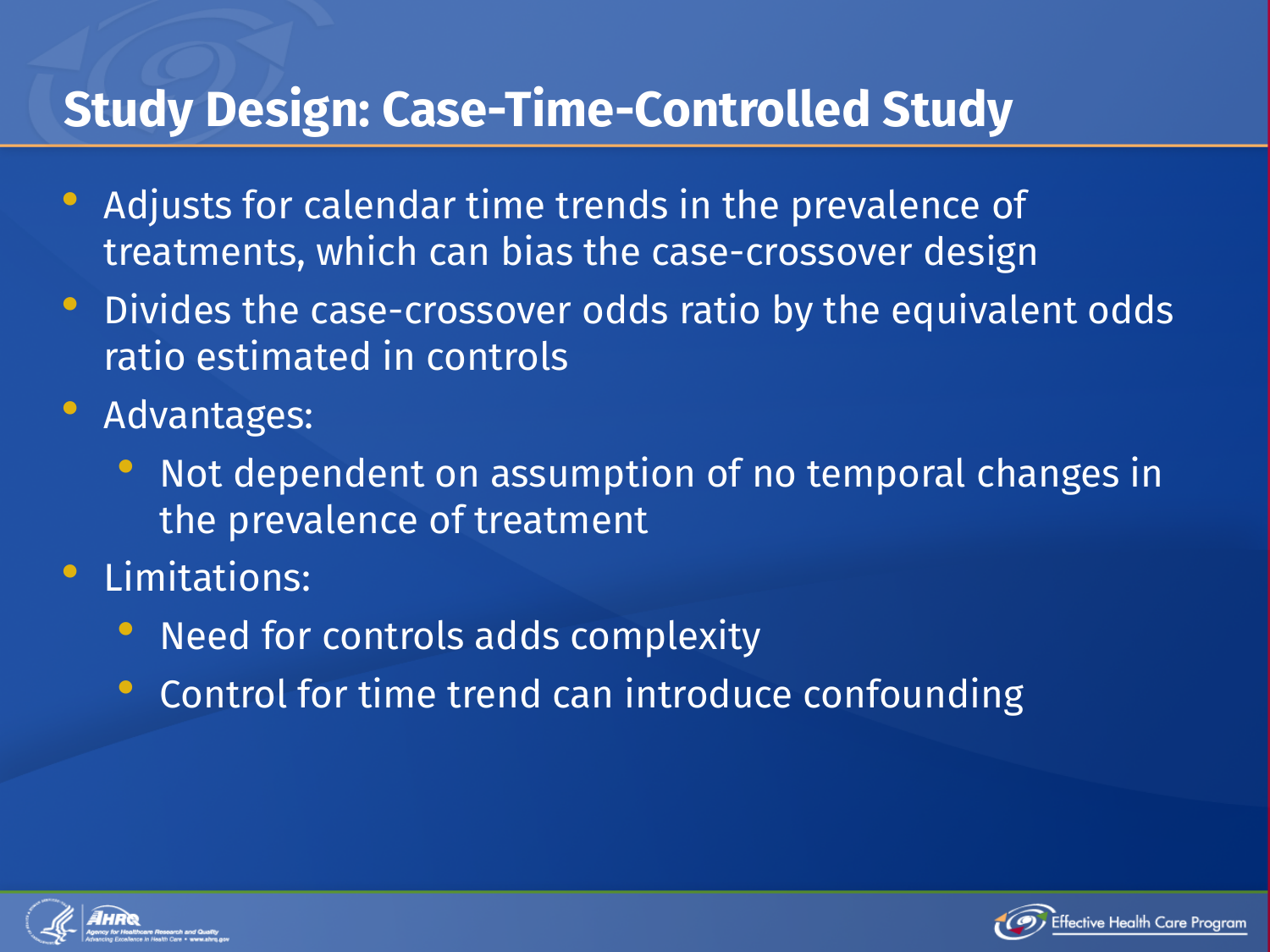

# Study Design: Case-Time-Controlled Study
Adjusts for calendar time trends in the prevalence of treatments, which can bias the case-crossover design
Divides the case-crossover odds ratio by the equivalent odds ratio estimated in controls
Advantages:
Not dependent on assumption of no temporal changes in the prevalence of treatment
Limitations:
Need for controls adds complexity
Control for time trend can introduce confounding